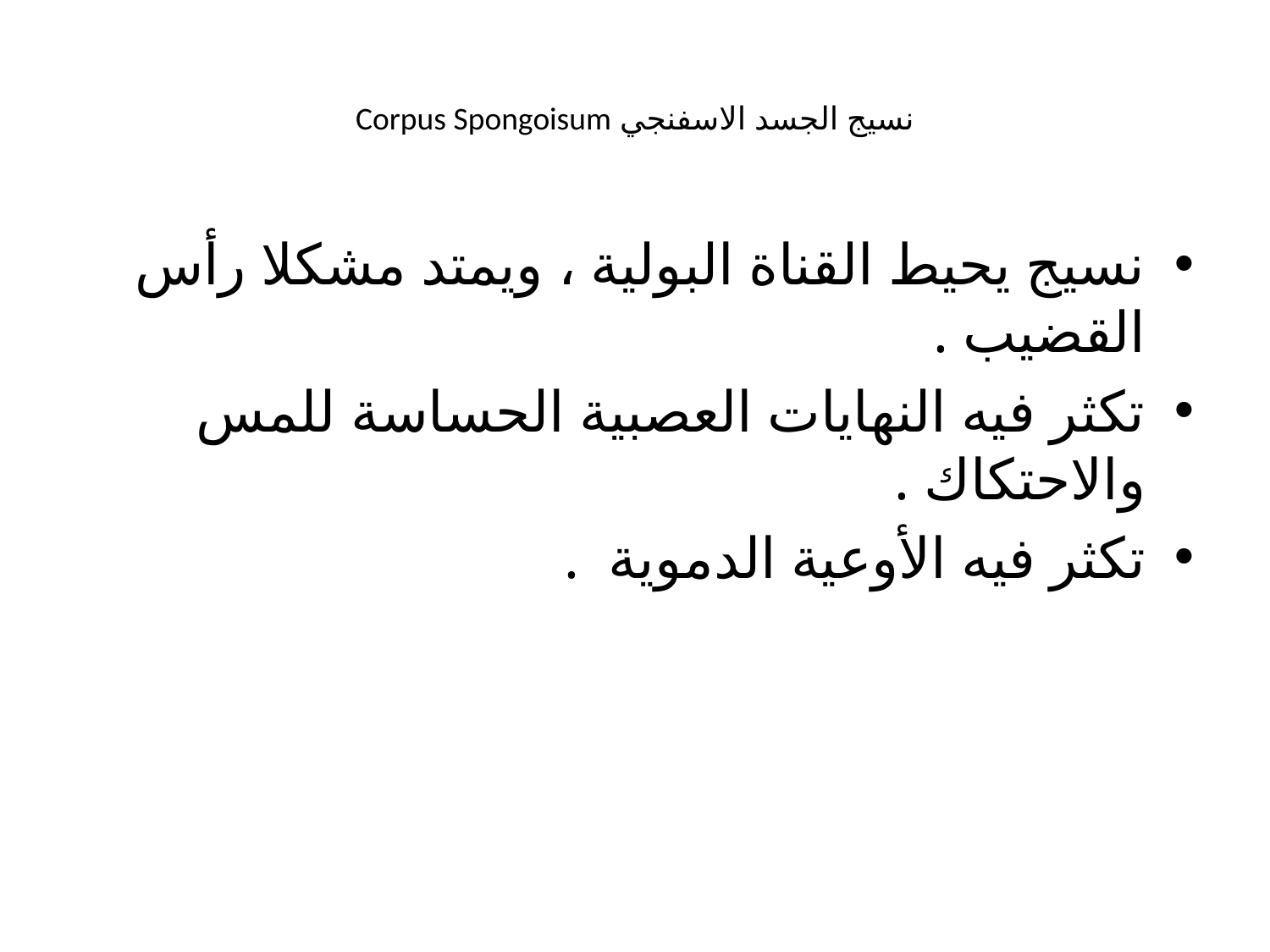

# نسيج الجسد الاسفنجي Corpus Spongoisum
نسيج يحيط القناة البولية ، ويمتد مشكلا رأس القضيب .
تكثر فيه النهايات العصبية الحساسة للمس والاحتكاك .
تكثر فيه الأوعية الدموية  .